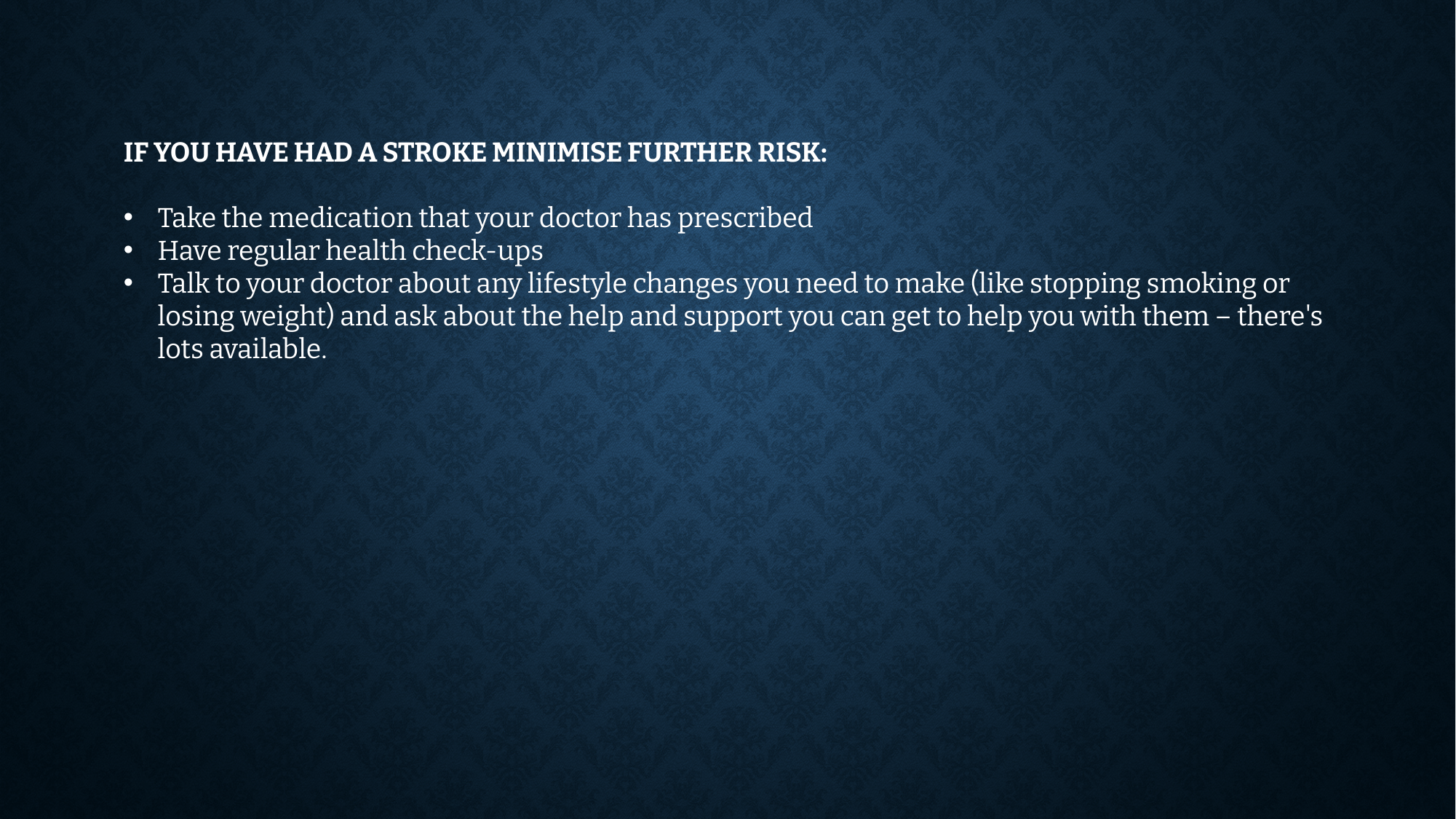

IF YOU HAVE HAD A STROKE MINIMISE FURTHER RISK:

Take the medication that your doctor has prescribed
Have regular health check-ups
Talk to your doctor about any lifestyle changes you need to make (like stopping smoking or losing weight) and ask about the help and support you can get to help you with them – there's lots available.